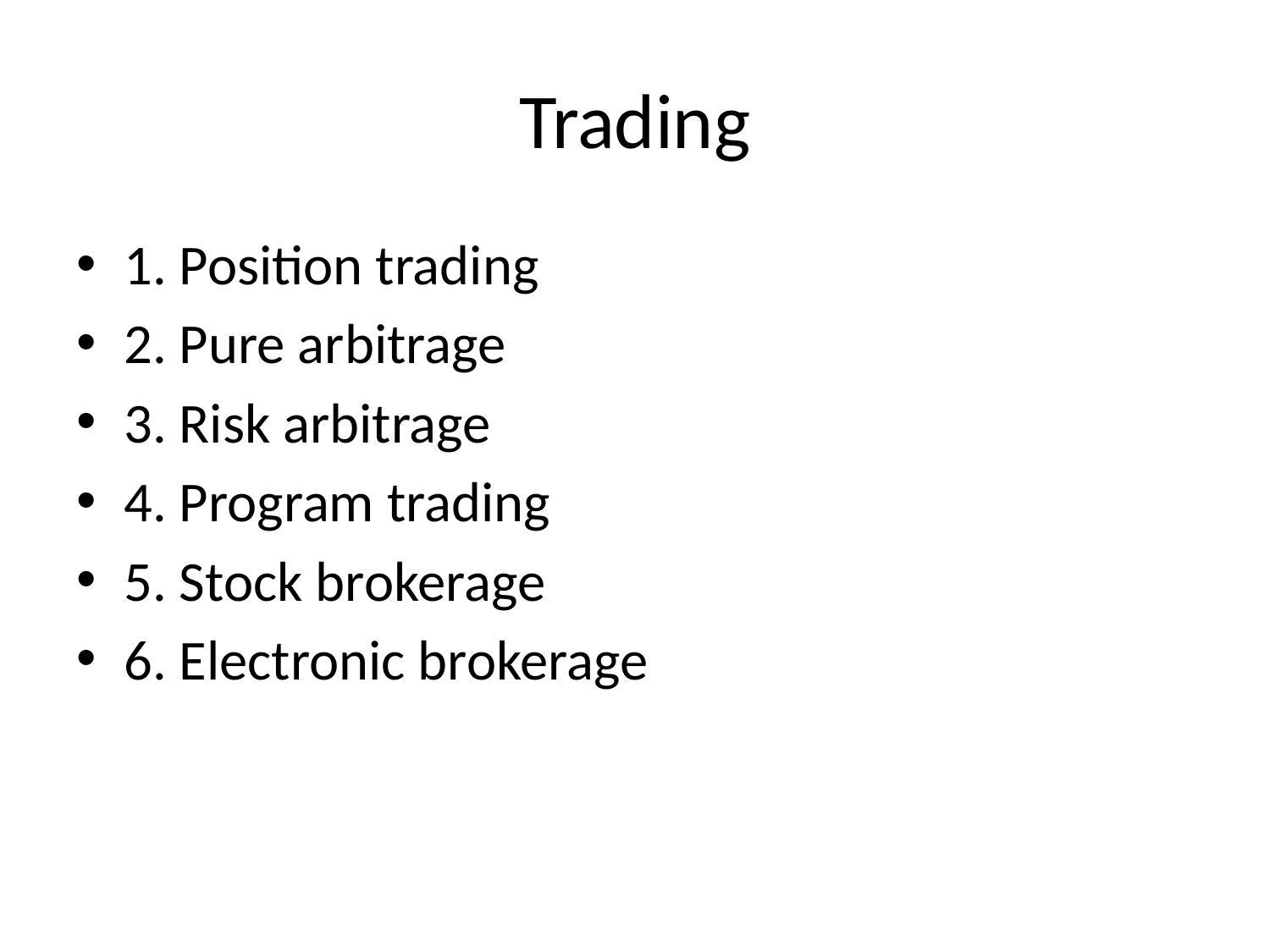

# Trading
1. Position trading
2. Pure arbitrage
3. Risk arbitrage
4. Program trading
5. Stock brokerage
6. Electronic brokerage